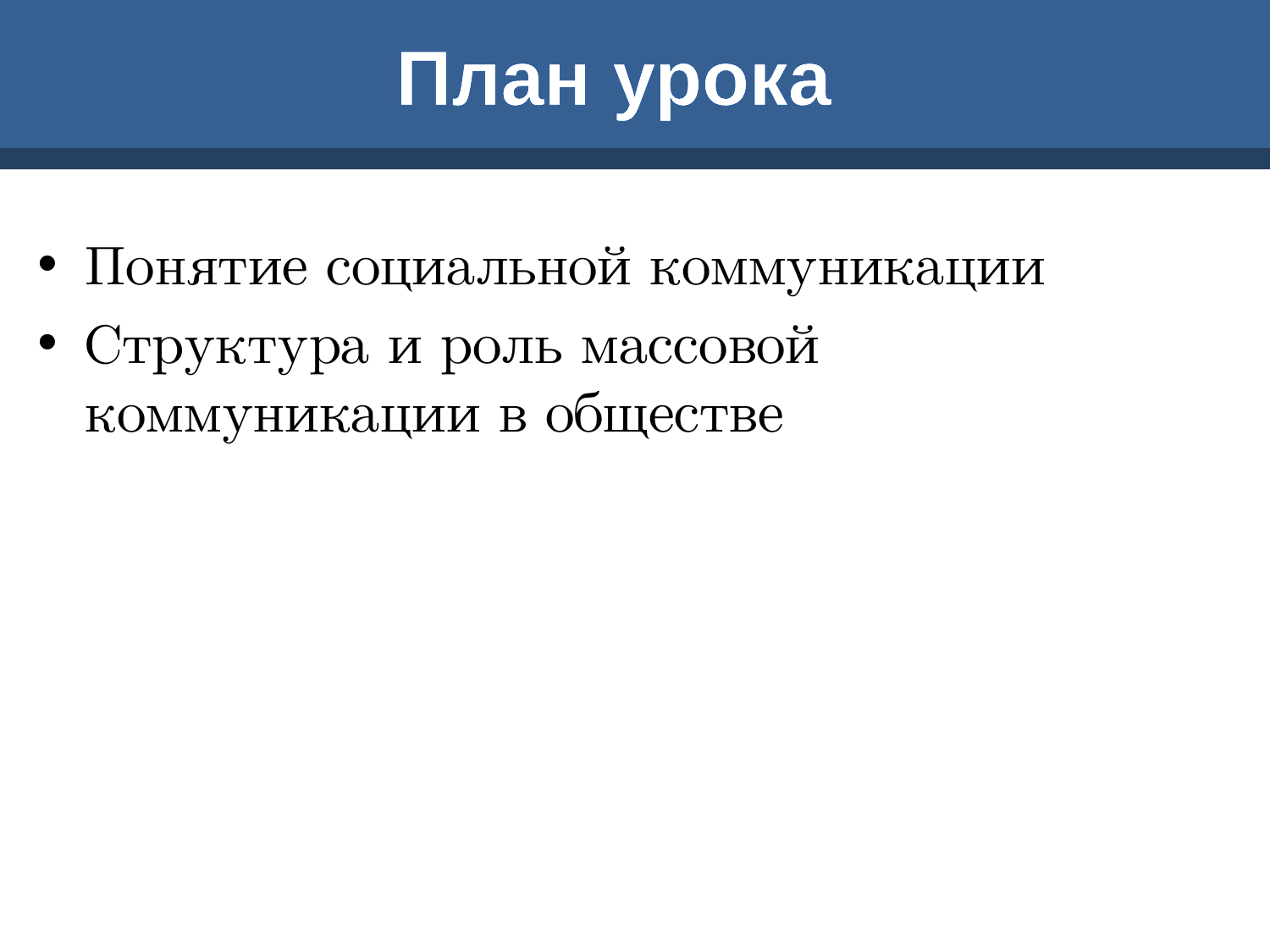

# План урока
Понятие социальной коммуникации
Структура и роль массовой коммуникации в обществе